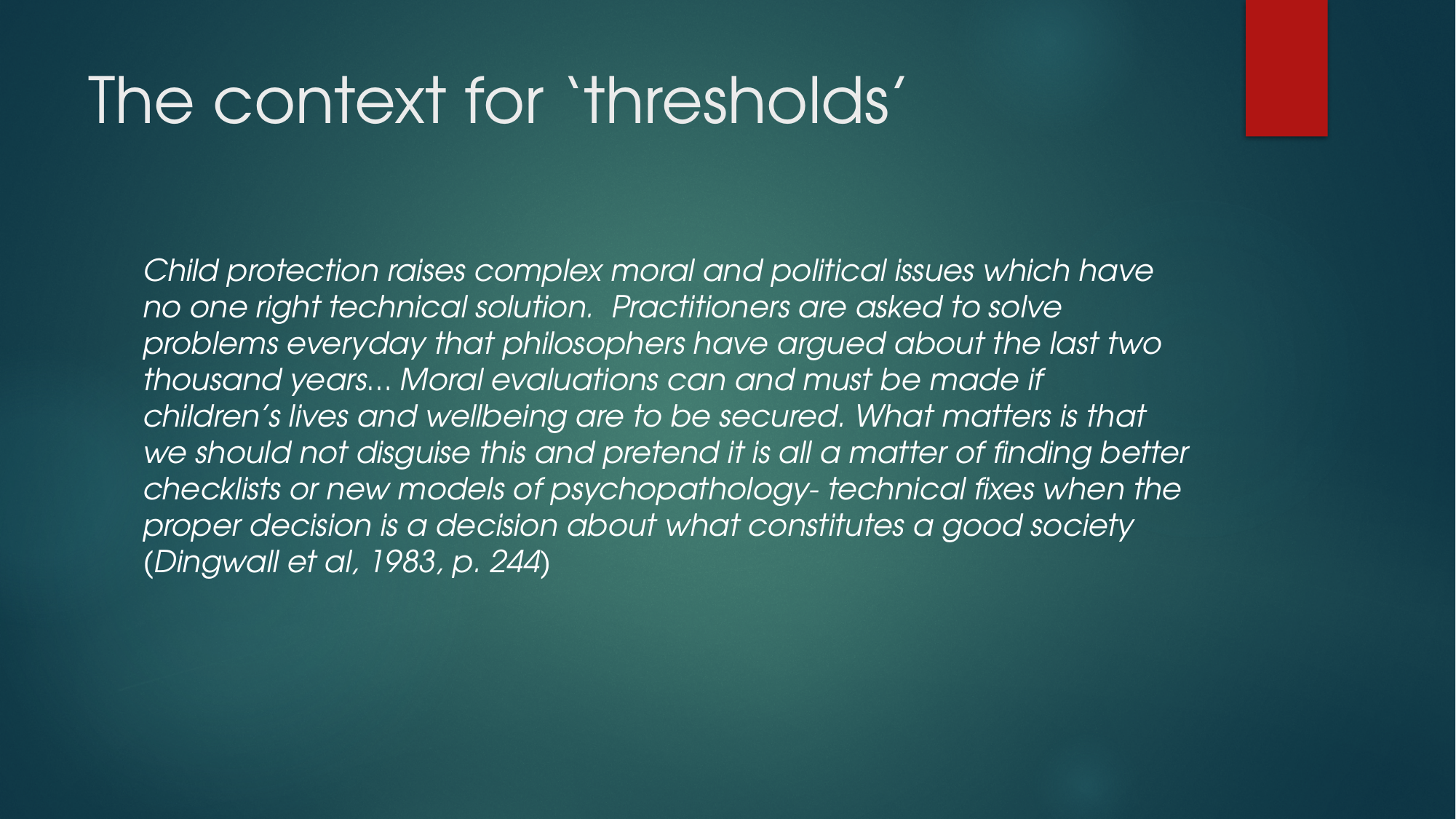

# The context for ‘thresholds’
Child protection raises complex moral and political issues which have no one right technical solution.  Practitioners are asked to solve problems everyday that philosophers have argued about the last two thousand years… Moral evaluations can and must be made if children’s lives and wellbeing are to be secured. What matters is that we should not disguise this and pretend it is all a matter of finding better checklists or new models of psychopathology- technical fixes when the proper decision is a decision about what constitutes a good society (Dingwall et al, 1983, p. 244)